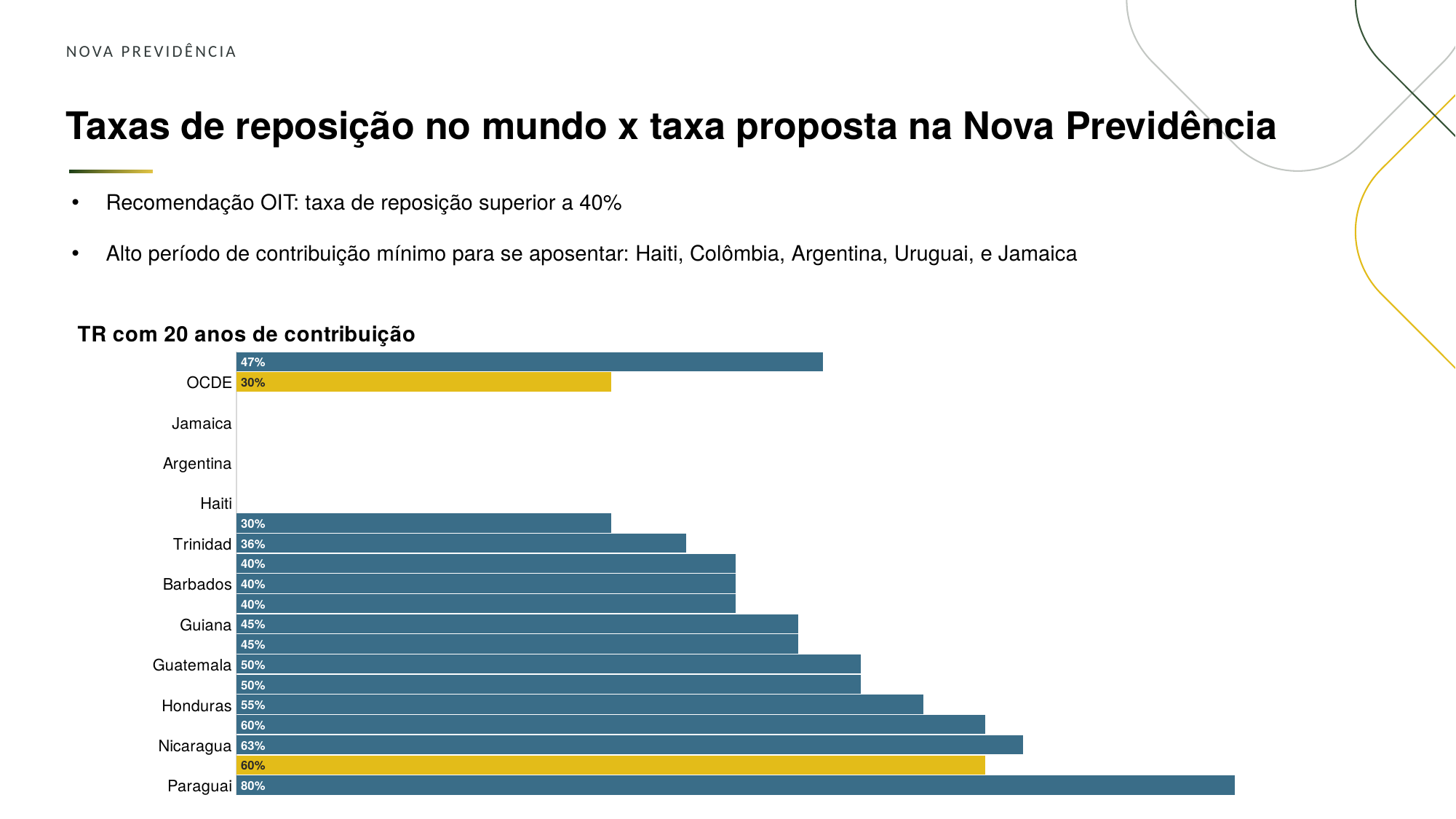

NOVA PREVIDÊNCIA

Taxas de reposição no mundo x taxa proposta na Nova Previdência

Recomendação OIT: taxa de reposição superior a 40%

Alto período de contribuição mínimo para se aposentar: Haiti, Colômbia, Argentina, Uruguai, e Jamaica

### Chart: TR com 20 anos de contribuição

| Category |  |
|---|---|
| Paraguai | 0.8 |
| Brasil | 0.6 |
| Nicaragua | 0.63 |
| Panama | 0.6 |
| Honduras | 0.55 |
| Equador | 0.5 |
| Guatemala | 0.5 |
| Belize | 0.45 |
| Guiana | 0.45 |
| Barramas | 0.4 |
| Barbados | 0.4 |
| Costa Rica | 0.4 |
| Trinidad | 0.36 |
| Peru | 0.3 |
| Haiti | None |
| Colômbia | None |
| Argentina | None |
| Uruguai | None |
| Jamaica | None |
|  | None |
| OCDE | 0.3 |
| ALC | 0.47 |